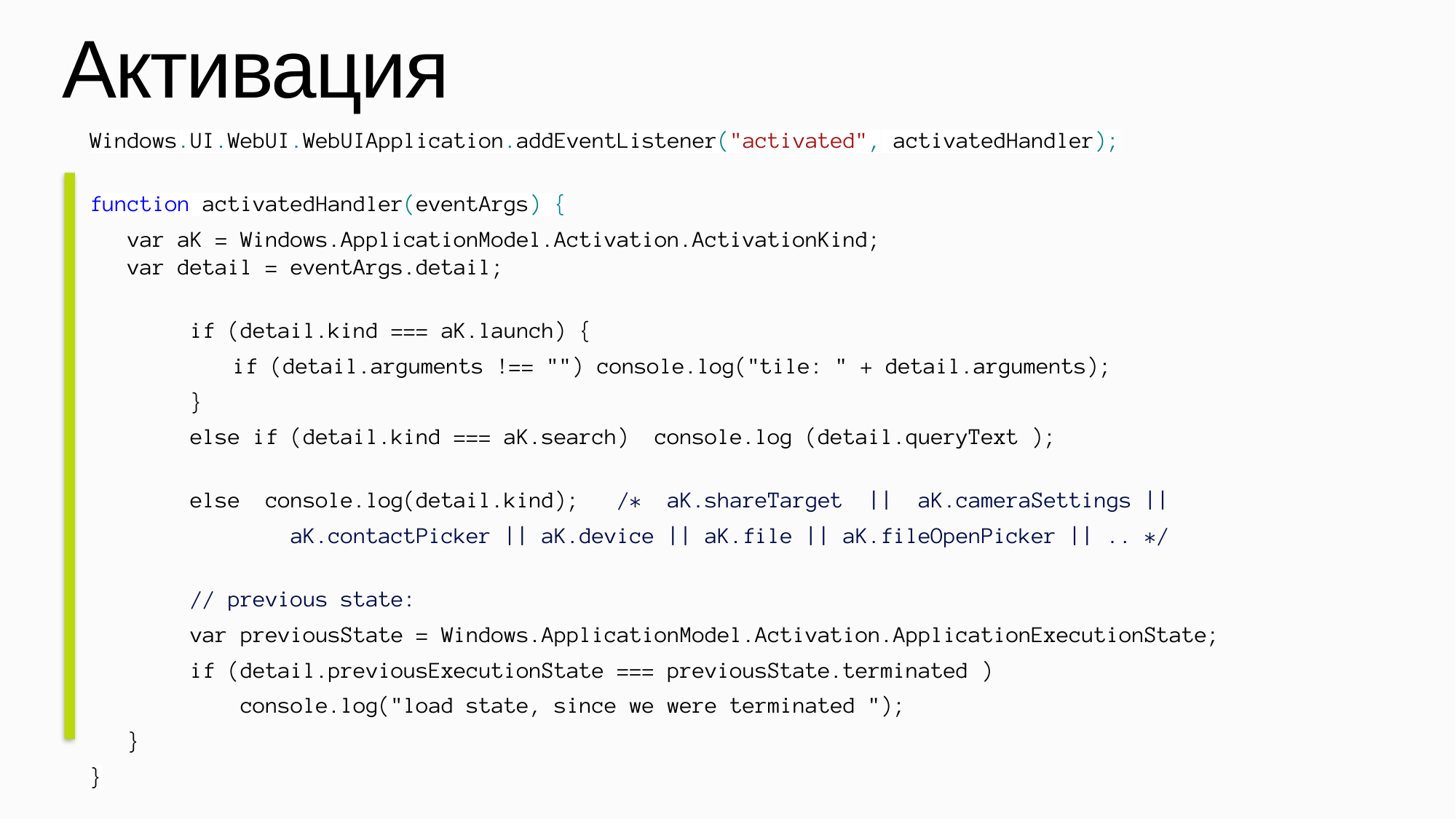

# Активация
Windows.UI.WebUI.WebUIApplication.addEventListener("activated", activatedHandler);
function activatedHandler(eventArgs) {
   var aK = Windows.ApplicationModel.Activation.ActivationKind;
   var detail = eventArgs.detail;
        if (detail.kind === aK.launch) {
	    if (detail.arguments !== "") console.log("tile: " + detail.arguments);
        }
        else if (detail.kind === aK.search)  console.log (detail.queryText );
        else  console.log(detail.kind);   /*  aK.shareTarget  ||  aK.cameraSettings ||
                aK.contactPicker || aK.device || aK.file || aK.fileOpenPicker || .. */
        // previous state:
        var previousState = Windows.ApplicationModel.Activation.ApplicationExecutionState;
        if (detail.previousExecutionState === previousState.terminated )
            console.log("load state, since we were terminated ");
   }
}